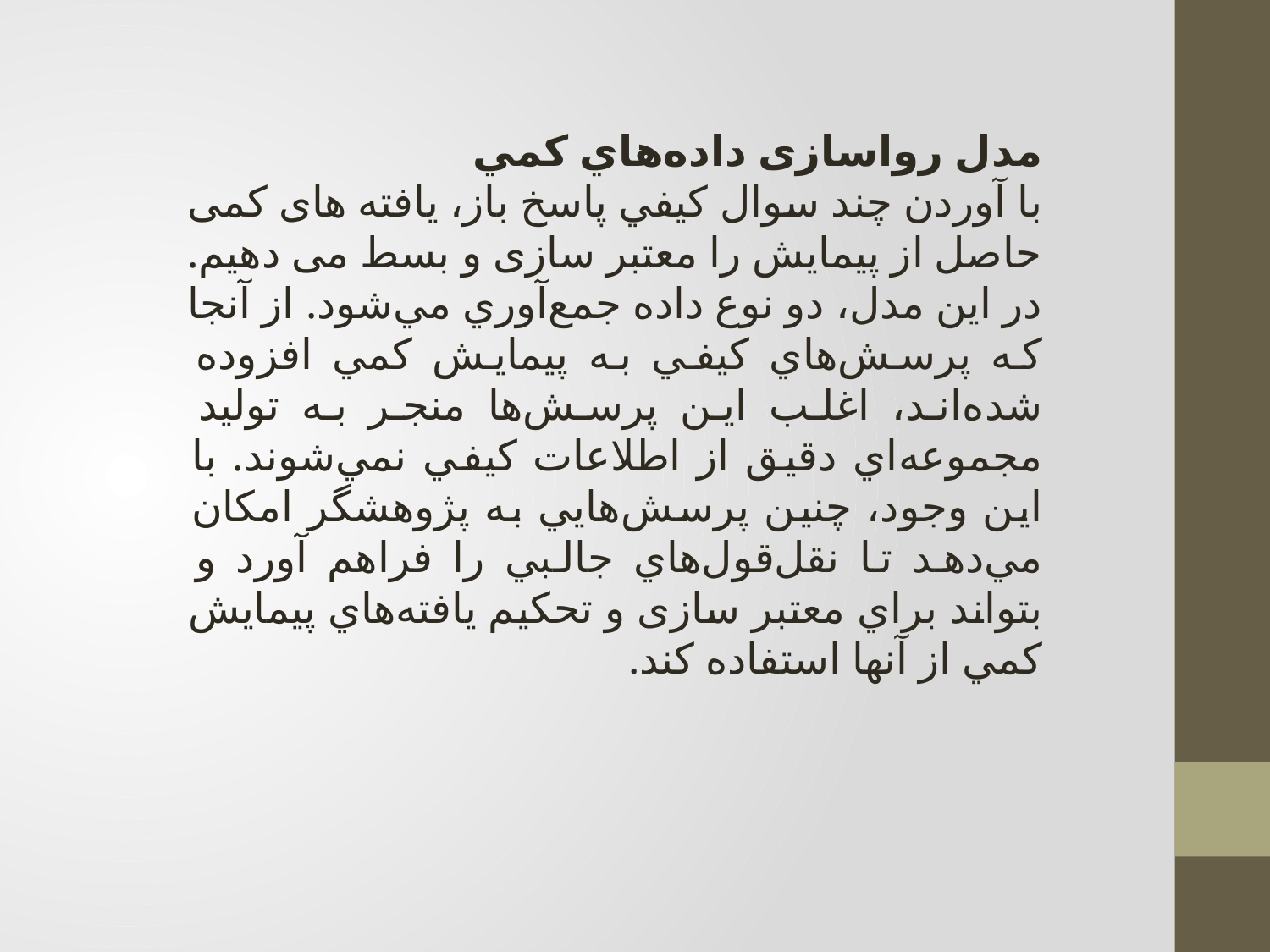

مدل رواسازی داده‌هاي كمي
با آوردن چند سوال كيفي پاسخ باز، یافته های کمی حاصل از پیمایش را معتبر سازی و بسط می دهیم. در اين مدل، دو نوع داده‌ جمع‌آوري مي‌شود. از آنجا كه پرسش‌هاي كيفي به پيمايش كمي افزوده شده‌اند، اغلب اين پرسش‌ها منجر به توليد مجموعه‌اي دقيق از اطلاعات كيفي نمي‌شوند. با اين وجود، چنين پرسش‌هايي به پژوهشگر امكان مي‌دهد تا نقل‌قول‌هاي جالبي را فراهم آورد و بتواند براي معتبر سازی و تحكيم يافته‌هاي پيمايش كمي از آنها استفاده کند.